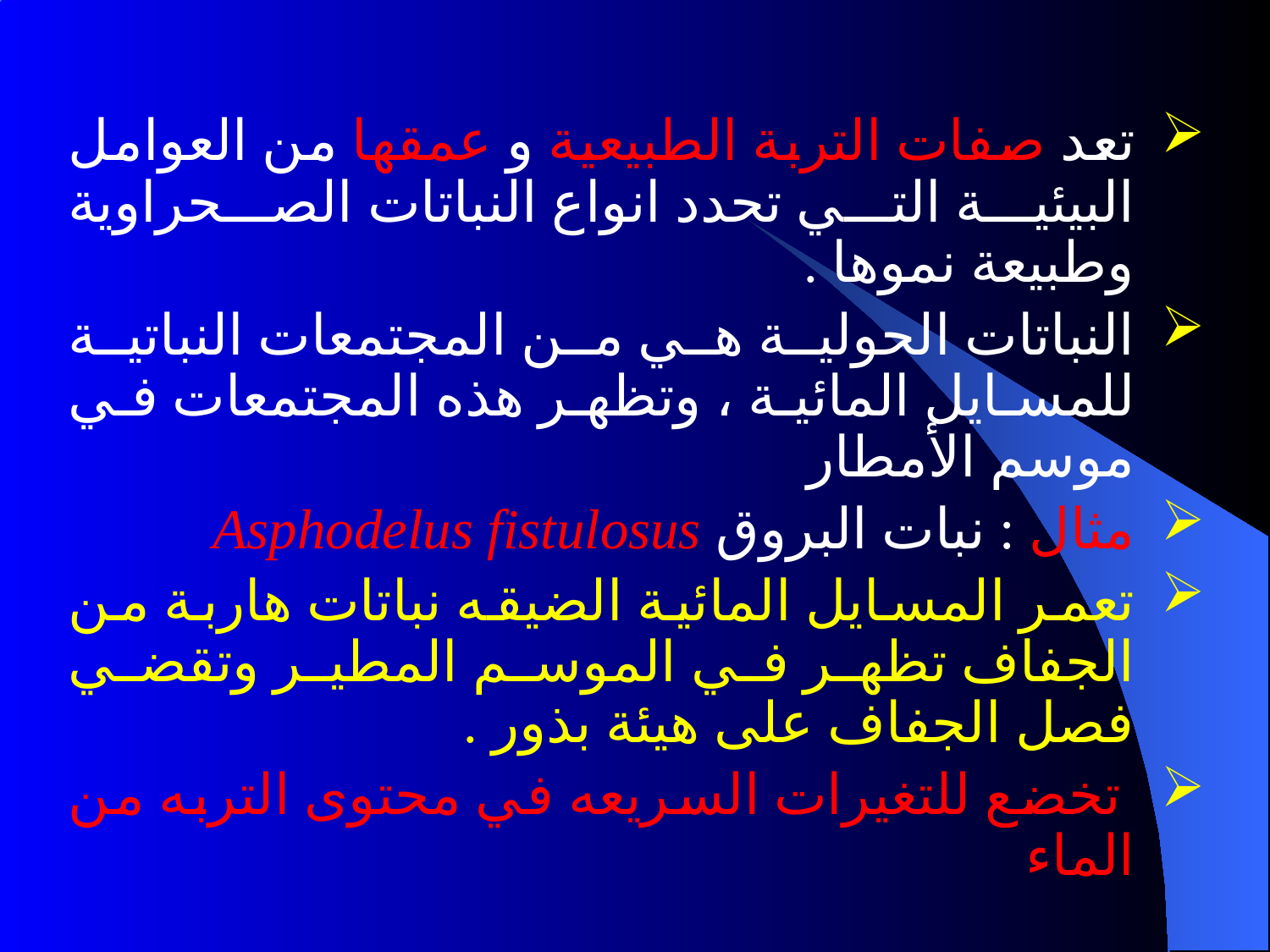

تعد صفات التربة الطبيعية و عمقها من العوامل البيئية التي تحدد انواع النباتات الصحراوية وطبيعة نموها .
النباتات الحولية هي من المجتمعات النباتية للمسايل المائية ، وتظهر هذه المجتمعات في موسم الأمطار
مثال : نبات البروق Asphodelus fistulosus
تعمر المسايل المائية الضيقه نباتات هاربة من الجفاف تظهر في الموسم المطير وتقضي فصل الجفاف على هيئة بذور .
 تخضع للتغيرات السريعه في محتوى التربه من الماء